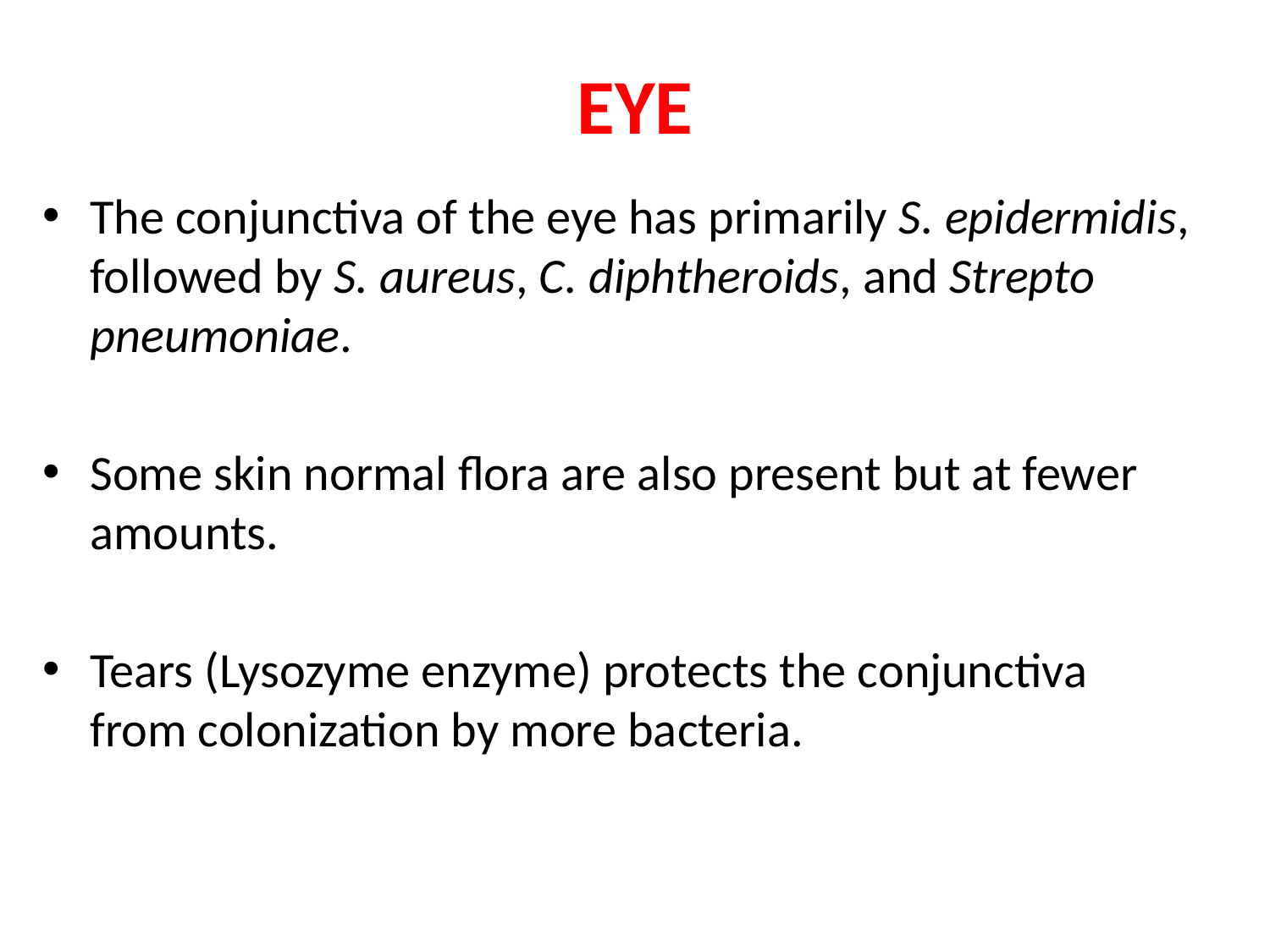

# EYE
The conjunctiva of the eye has primarily S. epidermidis, followed by S. aureus, C. diphtheroids, and Strepto pneumoniae.

Some skin normal flora are also present but at fewer amounts.

Tears (Lysozyme enzyme) protects the conjunctiva from colonization by more bacteria.